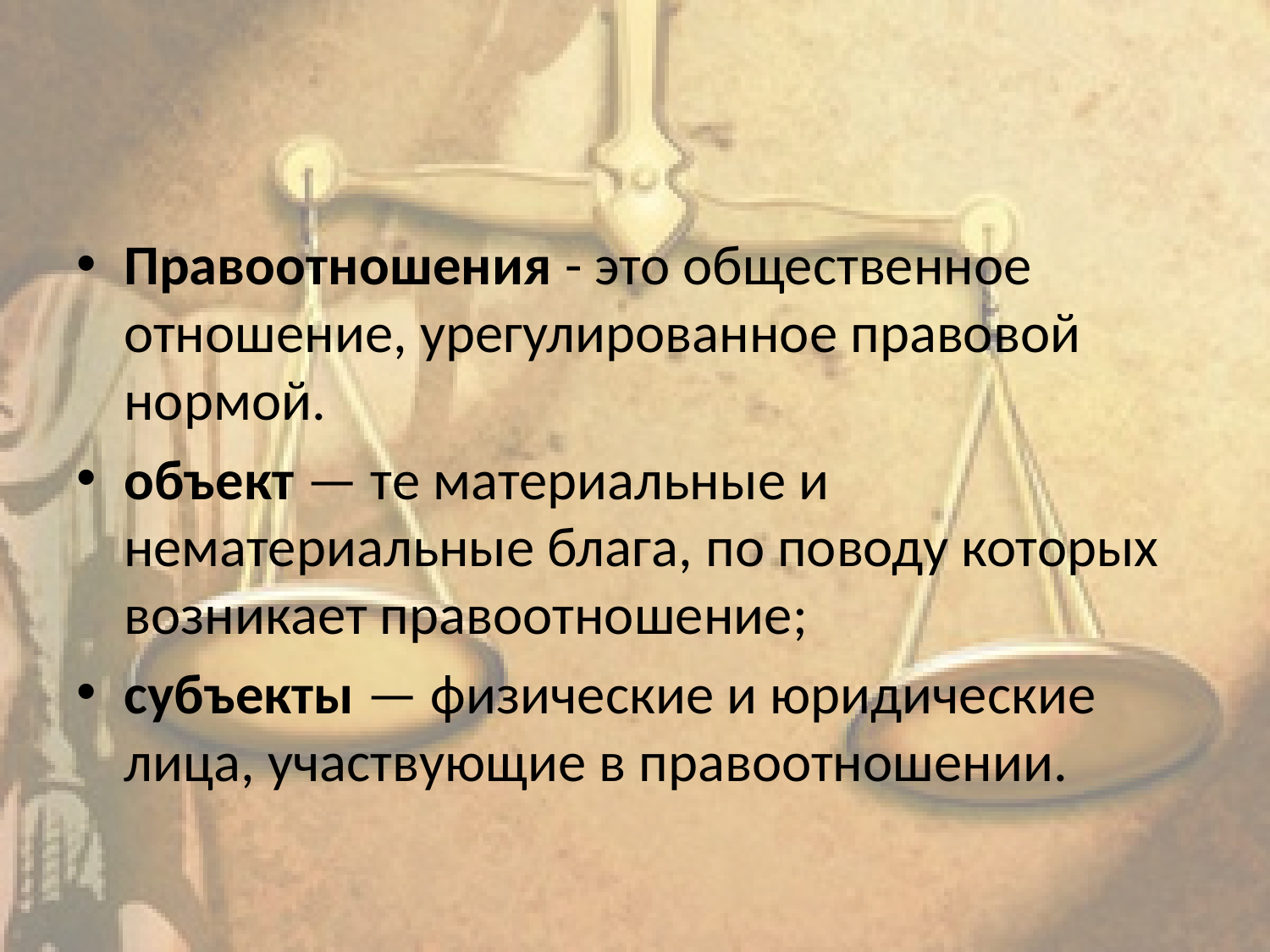

Правоотношения - это общественное отношение, урегулированное правовой нормой.
объект — те материальные и нематериальные блага, по поводу которых возникает правоотношение;
субъекты — физические и юридические лица, участвующие в правоотношении.